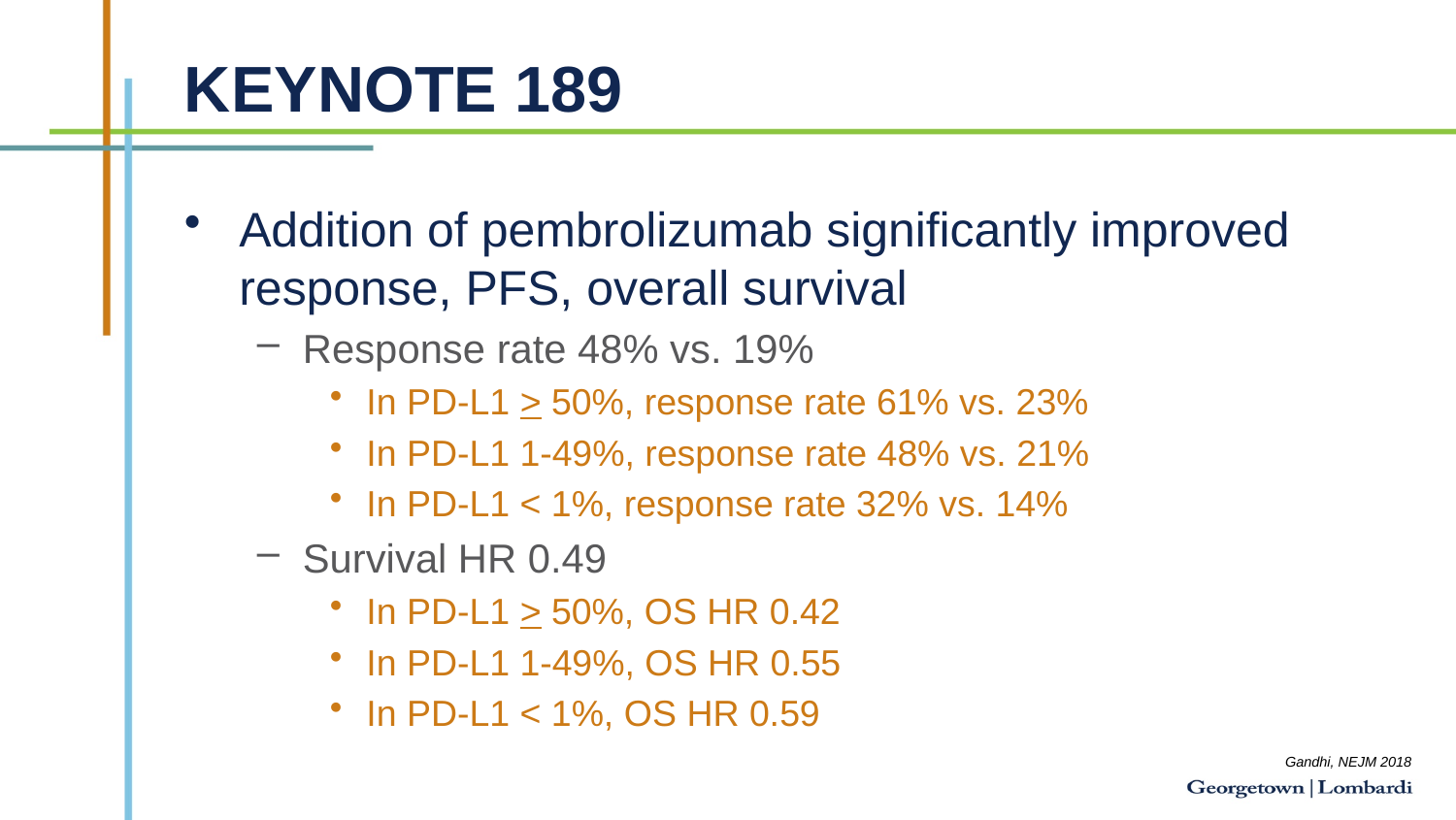

# KEYNOTE 189
Addition of pembrolizumab significantly improved response, PFS, overall survival
Response rate 48% vs. 19%
In PD-L1 > 50%, response rate 61% vs. 23%
In PD-L1 1-49%, response rate 48% vs. 21%
In PD-L1 < 1%, response rate 32% vs. 14%
Survival HR 0.49
In PD-L1 > 50%, OS HR 0.42
In PD-L1 1-49%, OS HR 0.55
In PD-L1 < 1%, OS HR 0.59
Gandhi, NEJM 2018